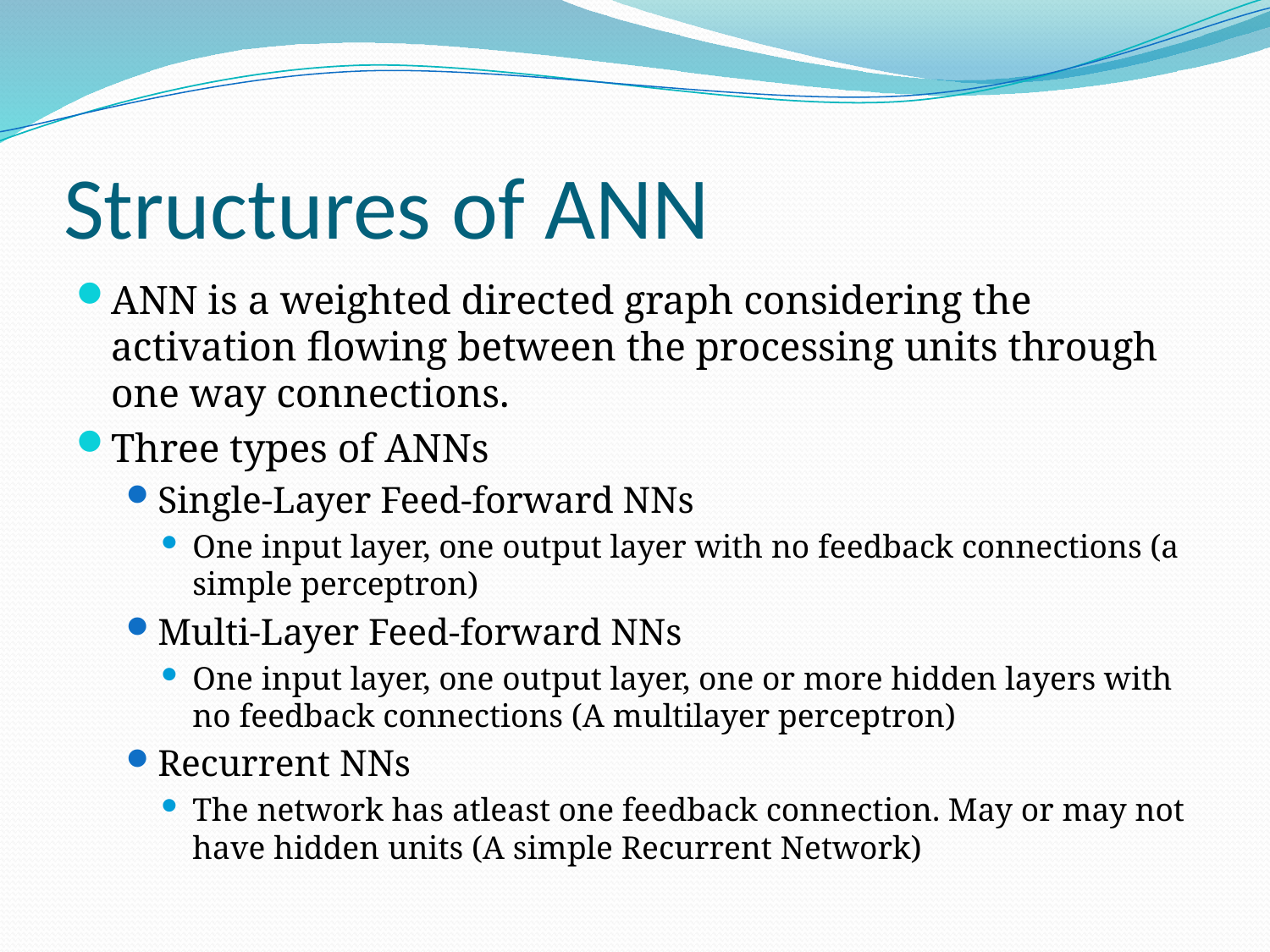

# Structures of ANN
ANN is a weighted directed graph considering the activation flowing between the processing units through one way connections.
Three types of ANNs
Single-Layer Feed-forward NNs
One input layer, one output layer with no feedback connections (a simple perceptron)
Multi-Layer Feed-forward NNs
One input layer, one output layer, one or more hidden layers with no feedback connections (A multilayer perceptron)
Recurrent NNs
The network has atleast one feedback connection. May or may not have hidden units (A simple Recurrent Network)